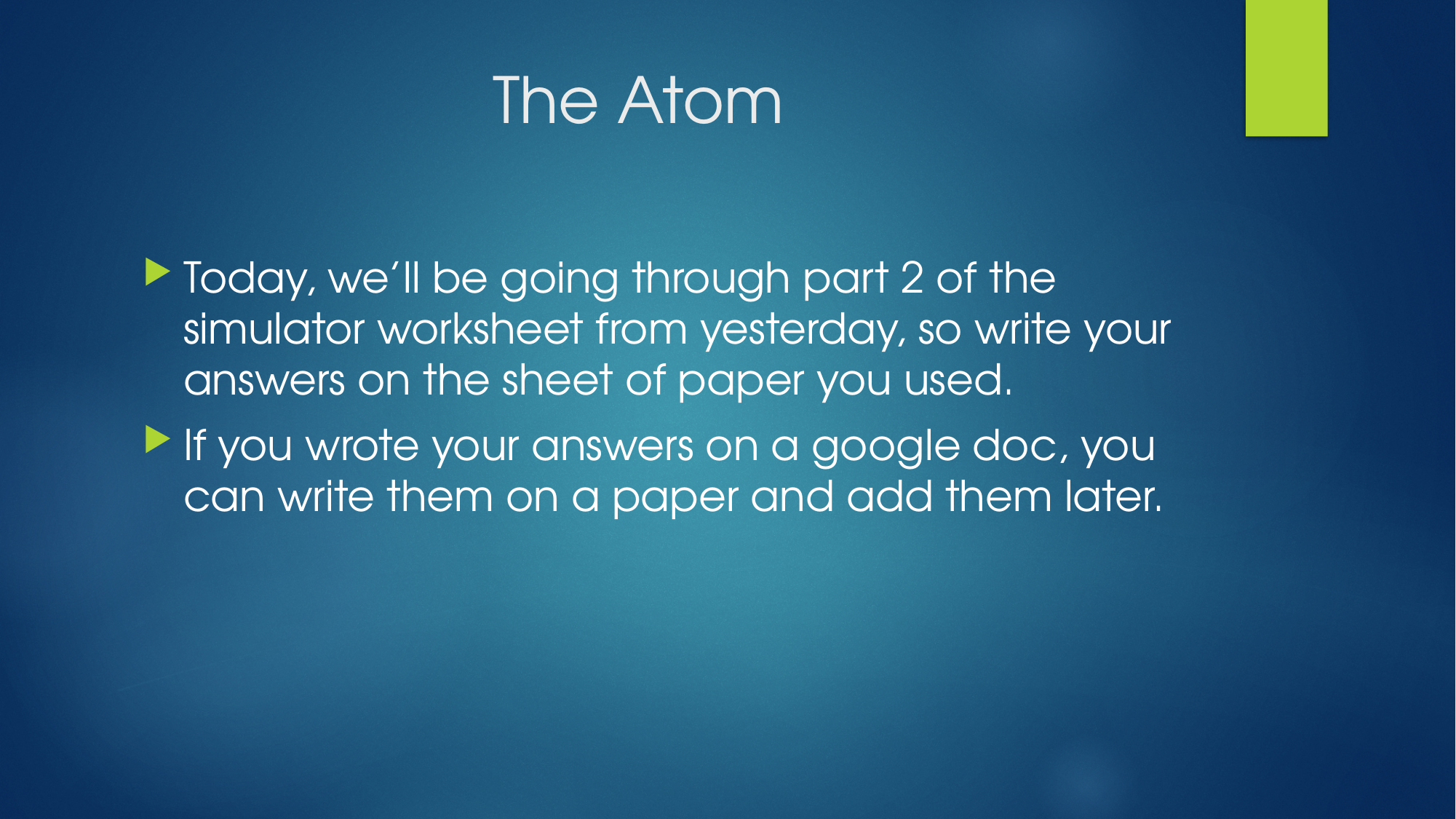

# The Atom
Today, we’ll be going through part 2 of the simulator worksheet from yesterday, so write your answers on the sheet of paper you used.
If you wrote your answers on a google doc, you can write them on a paper and add them later.